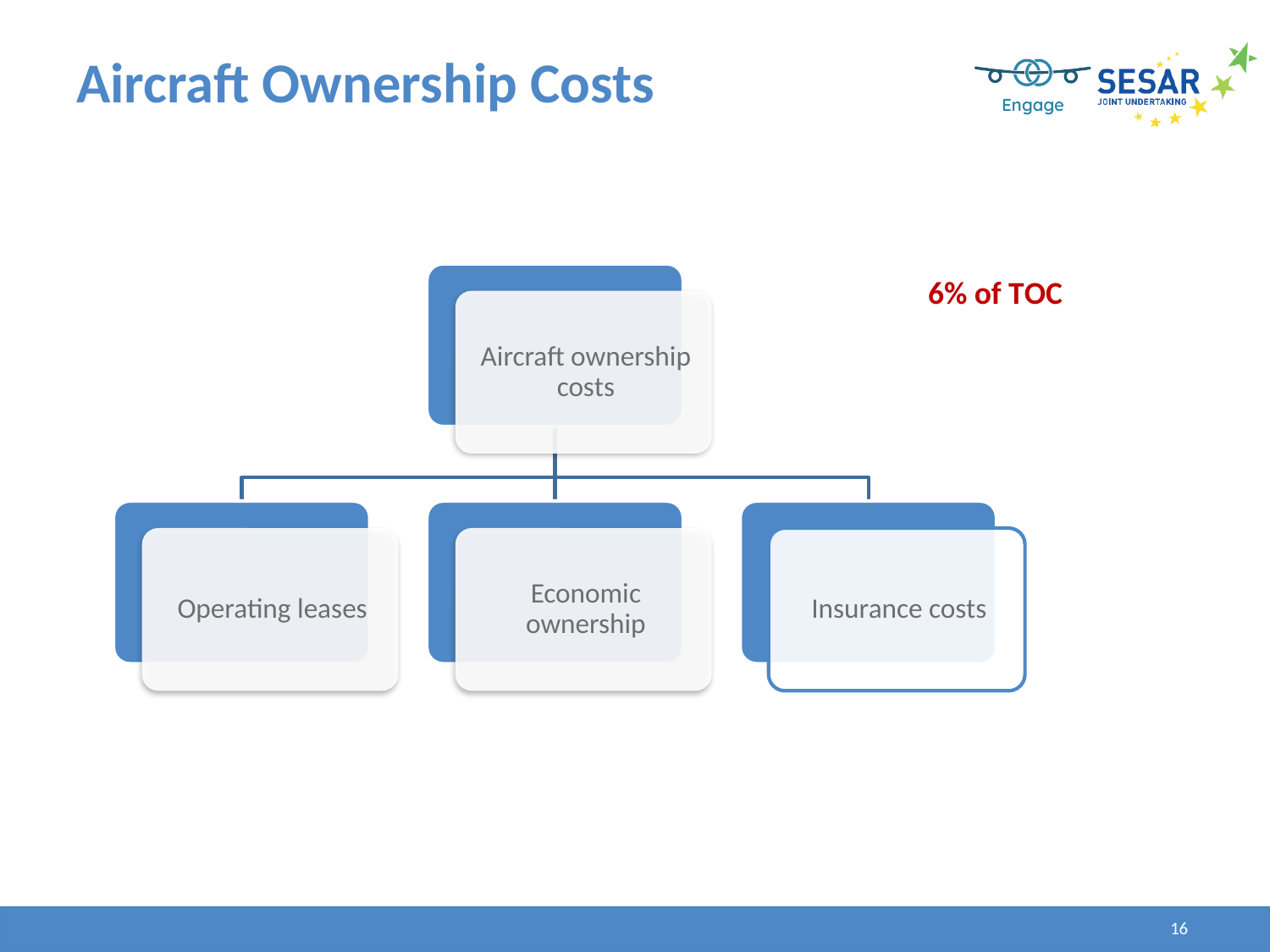

# Aircraft Ownership Costs
Aircraft ownership costs
Operating leases
Economic ownership
Insurance costs
6% of TOC
3
16